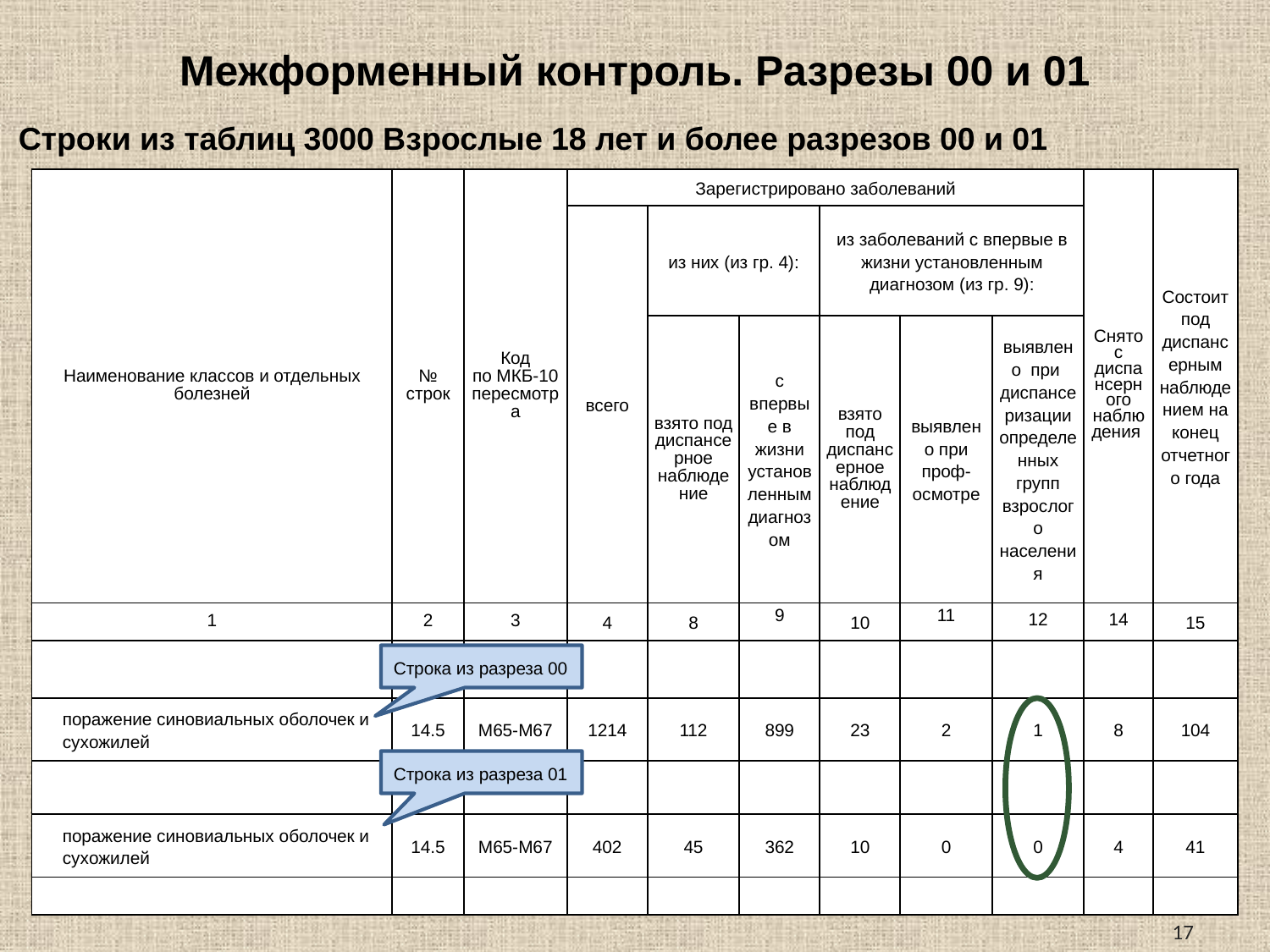

# Межформенный контроль. Разрезы 00 и 01
Строки из таблиц 3000 Взрослые 18 лет и более разрезов 00 и 01
| Наименование классов и отдельных болезней | № строк | Код по МКБ-10 пересмотра | Зарегистрировано заболеваний |  |  |  |  |  | Снято с диспансерного наблюдения | Состоит под диспансерным наблюдением на конец отчетного года |
| --- | --- | --- | --- | --- | --- | --- | --- | --- | --- | --- |
|  |  |  | всего | из них (из гр. 4): |  | из заболеваний с впервые в жизни установленным диагнозом (из гр. 9): |  |  |  |  |
|  |  |  |  | взято под диспансерное наблюдение | с впервые в жизни установленным диагнозом | взято под диспансерное наблюдение | выявлено при проф-осмотре | выявлено при диспансеризации определенных групп взрослого населения |  |  |
| 1 | 2 | 3 | 4 | 8 | 9 | 10 | 11 | 12 | 14 | 15 |
|  |  |  |  |  |  |  |  |  |  |  |
| поражение синовиальных оболочек и сухожилей | 14.5 | М65-М67 | 1214 | 112 | 899 | 23 | 2 | 1 | 8 | 104 |
|  |  |  |  |  |  |  |  |  |  |  |
| поражение синовиальных оболочек и сухожилей | 14.5 | М65-М67 | 402 | 45 | 362 | 10 | 0 | 0 | 4 | 41 |
|  |  |  |  |  |  |  |  |  |  |  |
Строка из разреза 00

Строка из разреза 01
17